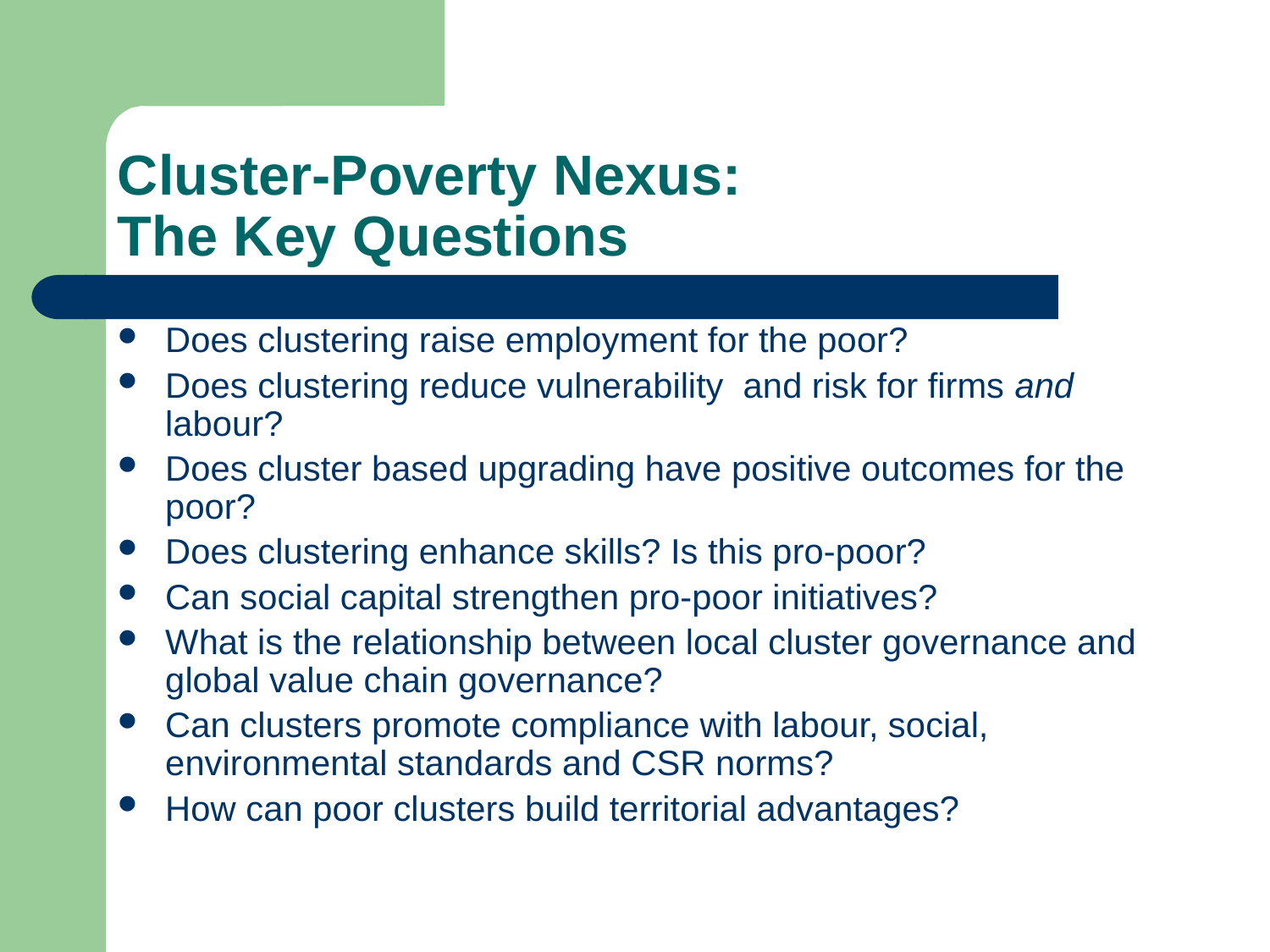

# Cluster-Poverty Nexus: The Key Questions
Does clustering raise employment for the poor?
Does clustering reduce vulnerability  and risk for firms and labour?
Does cluster based upgrading have positive outcomes for the poor?
Does clustering enhance skills? Is this pro-poor?
Can social capital strengthen pro-poor initiatives?
What is the relationship between local cluster governance and global value chain governance?
Can clusters promote compliance with labour, social, environmental standards and CSR norms?
How can poor clusters build territorial advantages?